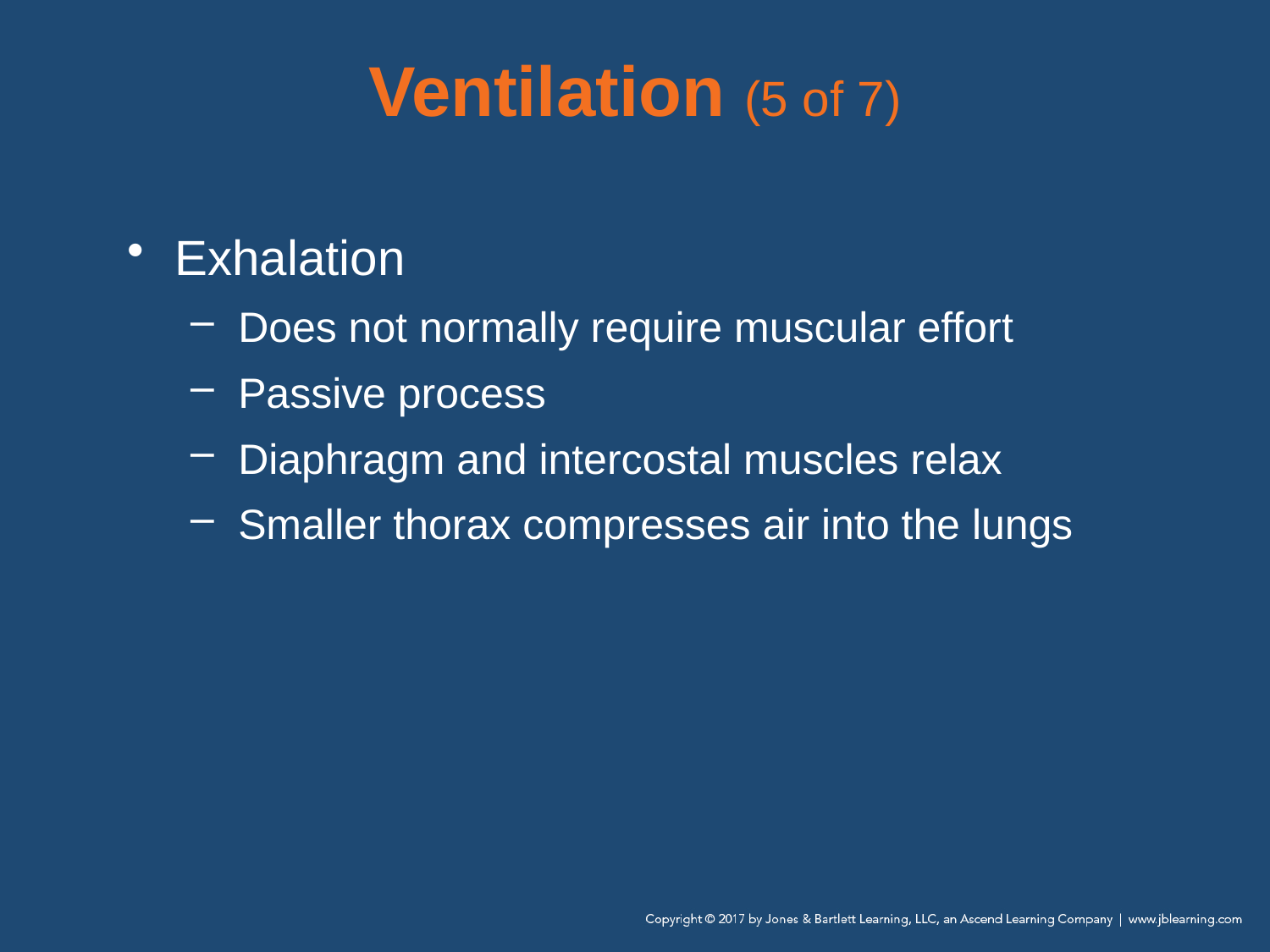

# Ventilation (5 of 7)
Exhalation
Does not normally require muscular effort
Passive process
Diaphragm and intercostal muscles relax
Smaller thorax compresses air into the lungs